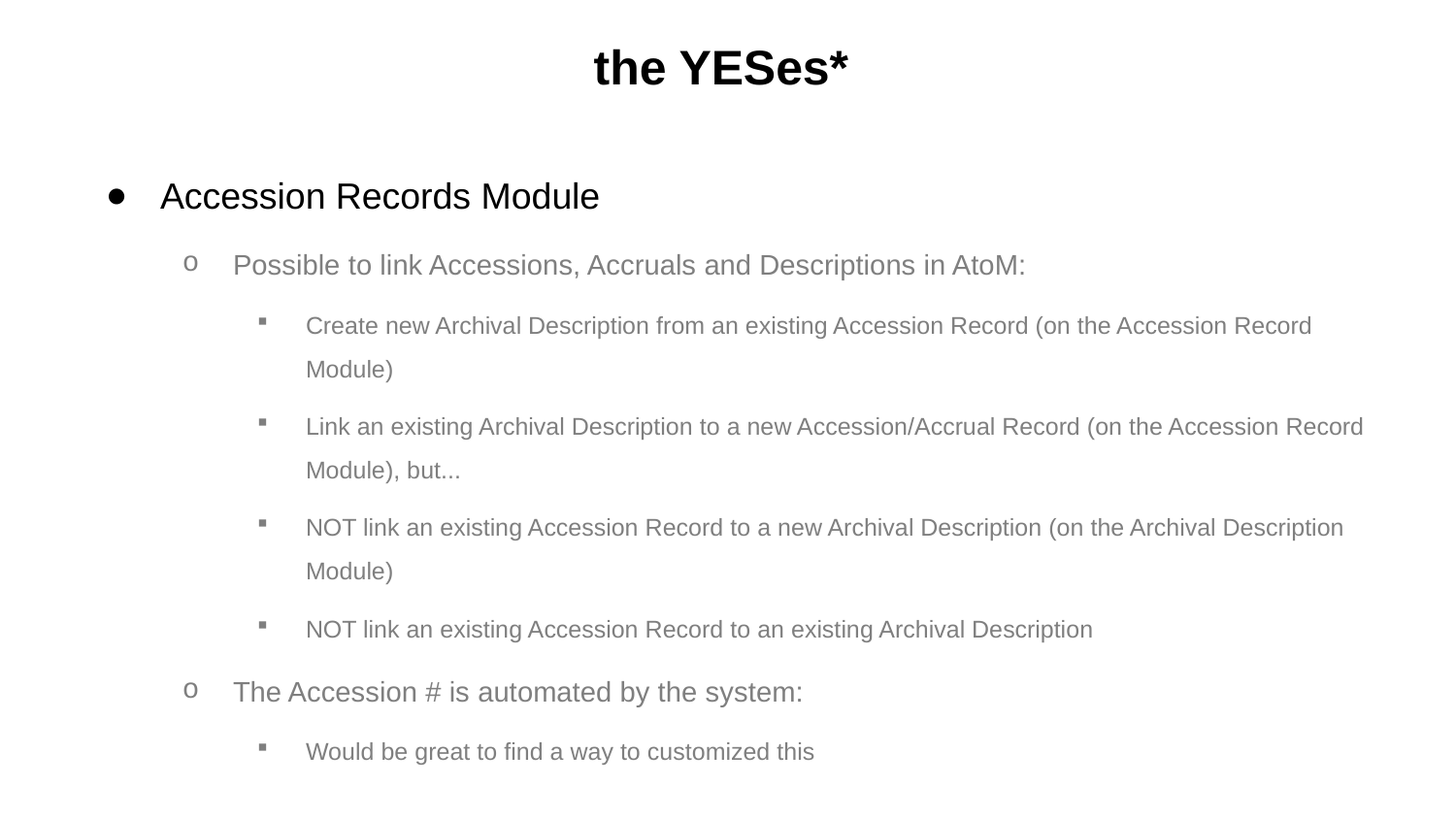

# the YESes*
Accession Records Module
Possible to link Accessions, Accruals and Descriptions in AtoM:
Create new Archival Description from an existing Accession Record (on the Accession Record Module)
Link an existing Archival Description to a new Accession/Accrual Record (on the Accession Record Module), but...
NOT link an existing Accession Record to a new Archival Description (on the Archival Description Module)
NOT link an existing Accession Record to an existing Archival Description
The Accession # is automated by the system:
Would be great to find a way to customized this